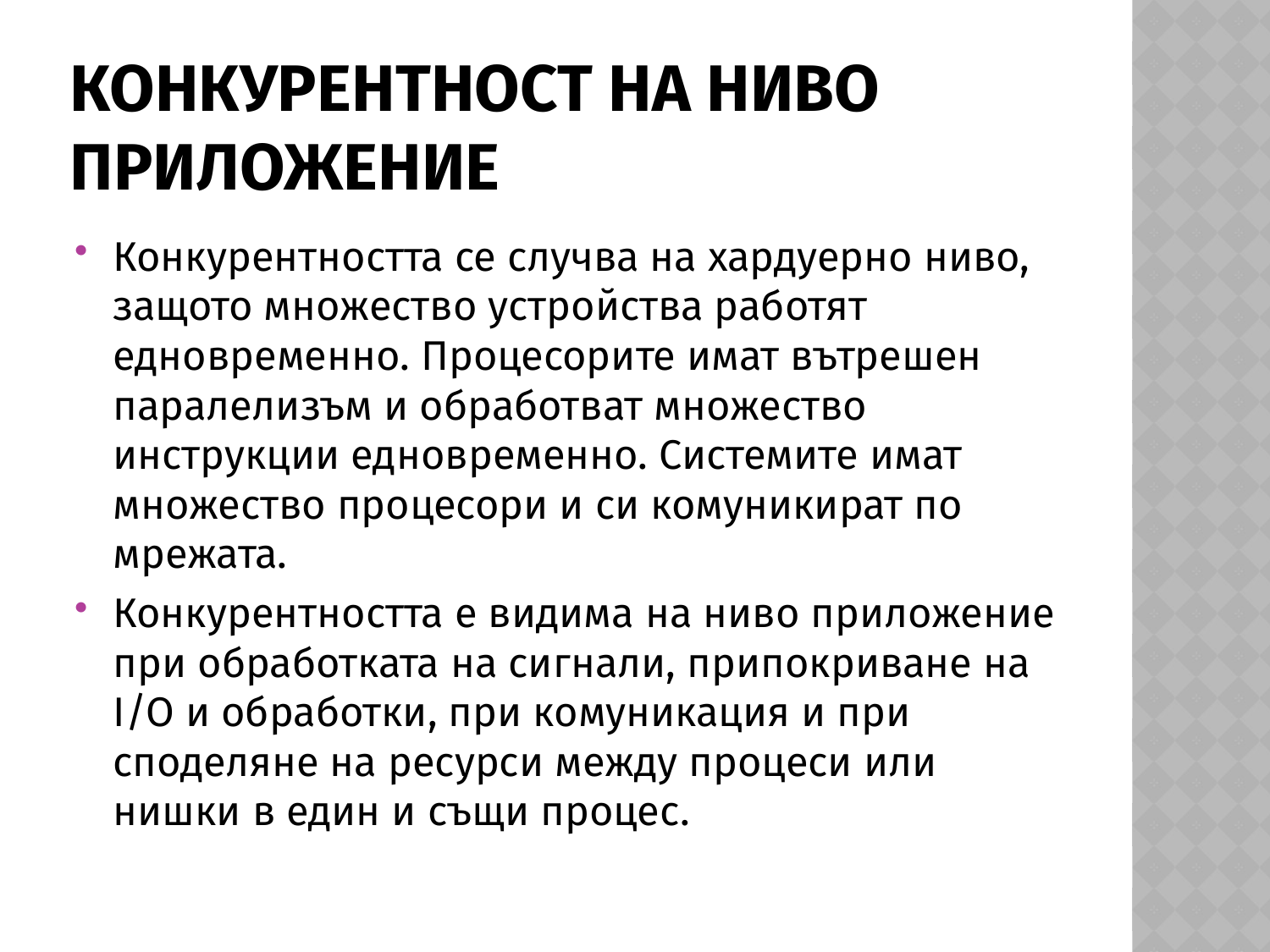

# Конкурентност на ниво приложение
Конкурентността се случва на хардуерно ниво, защото множество устройства работят едновременно. Процесорите имат вътрешен паралелизъм и обработват множество инструкции едновременно. Системите имат множество процесори и си комуникират по мрежата.
Конкурентността е видима на ниво приложение при обработката на сигнали, припокриване на I/O и обработки, при комуникация и при споделяне на ресурси между процеси или нишки в един и същи процес.